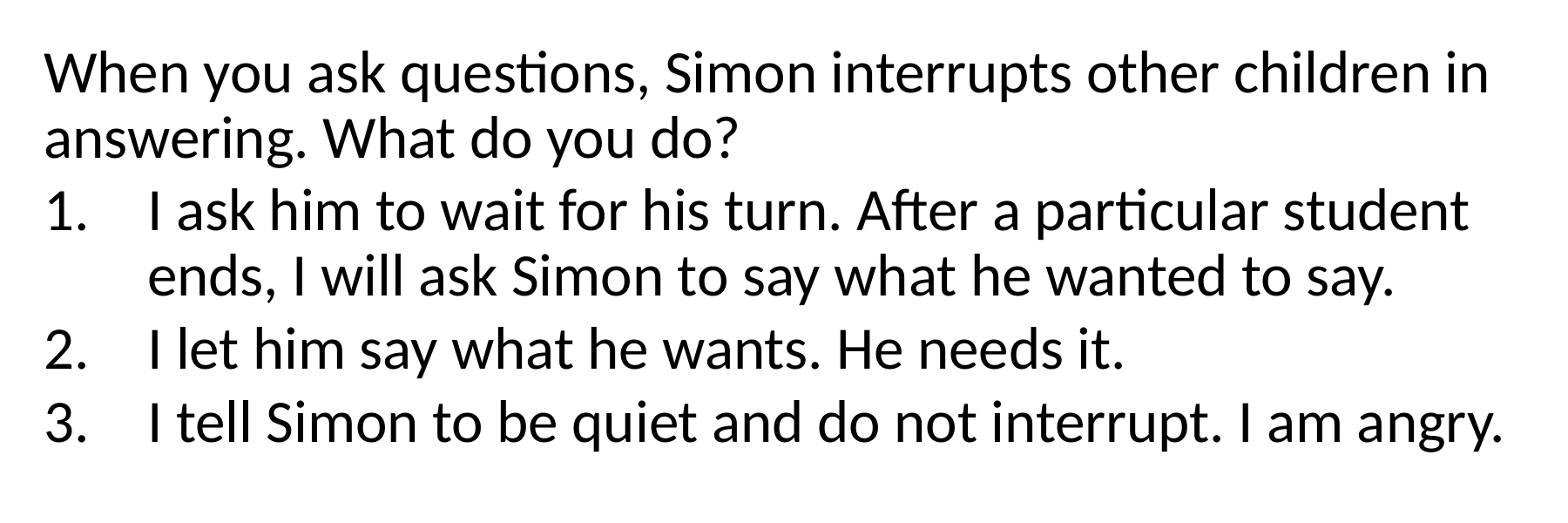

When you ask questions, Simon interrupts other children in answering. What do you do?
I ask him to wait for his turn. After a particular student ends, I will ask Simon to say what he wanted to say.
I let him say what he wants. He needs it.
I tell Simon to be quiet and do not interrupt. I am angry.